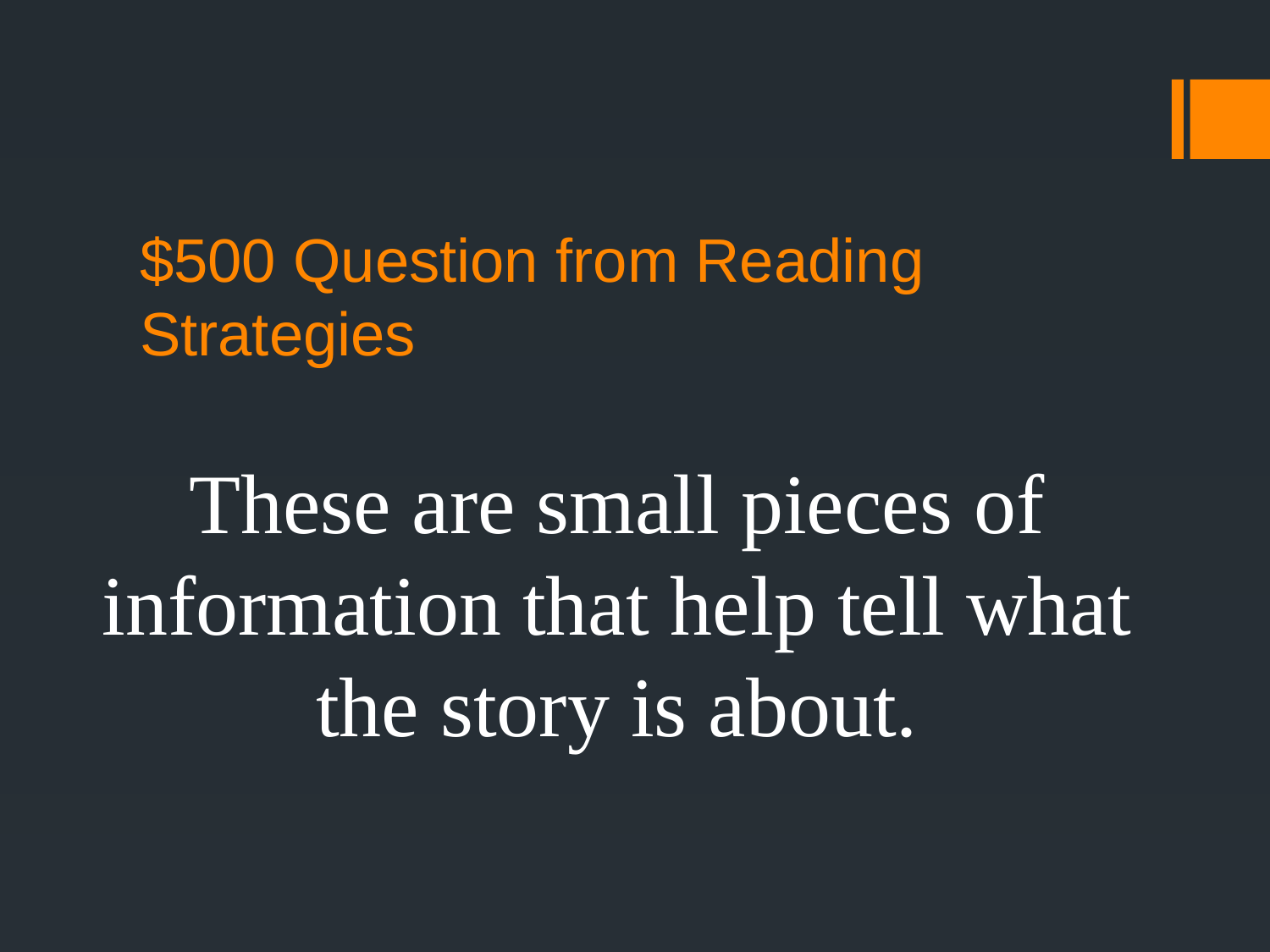

# $500 Question from Reading Strategies
These are small pieces of information that help tell what the story is about.